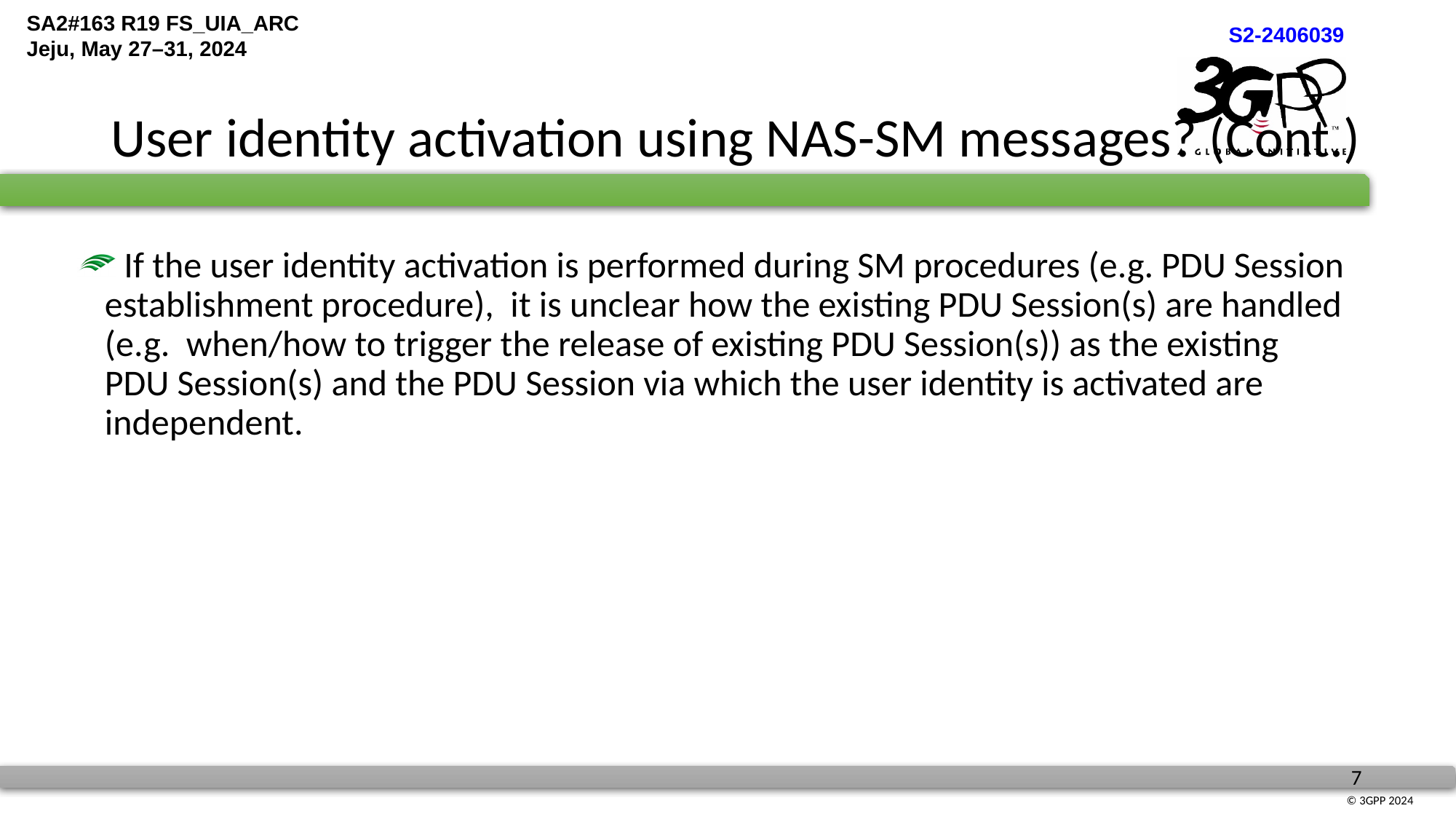

# User identity activation using NAS-SM messages? (Cont.)
 If the user identity activation is performed during SM procedures (e.g. PDU Session establishment procedure),  it is unclear how the existing PDU Session(s) are handled (e.g.  when/how to trigger the release of existing PDU Session(s)) as the existing PDU Session(s) and the PDU Session via which the user identity is activated are independent.